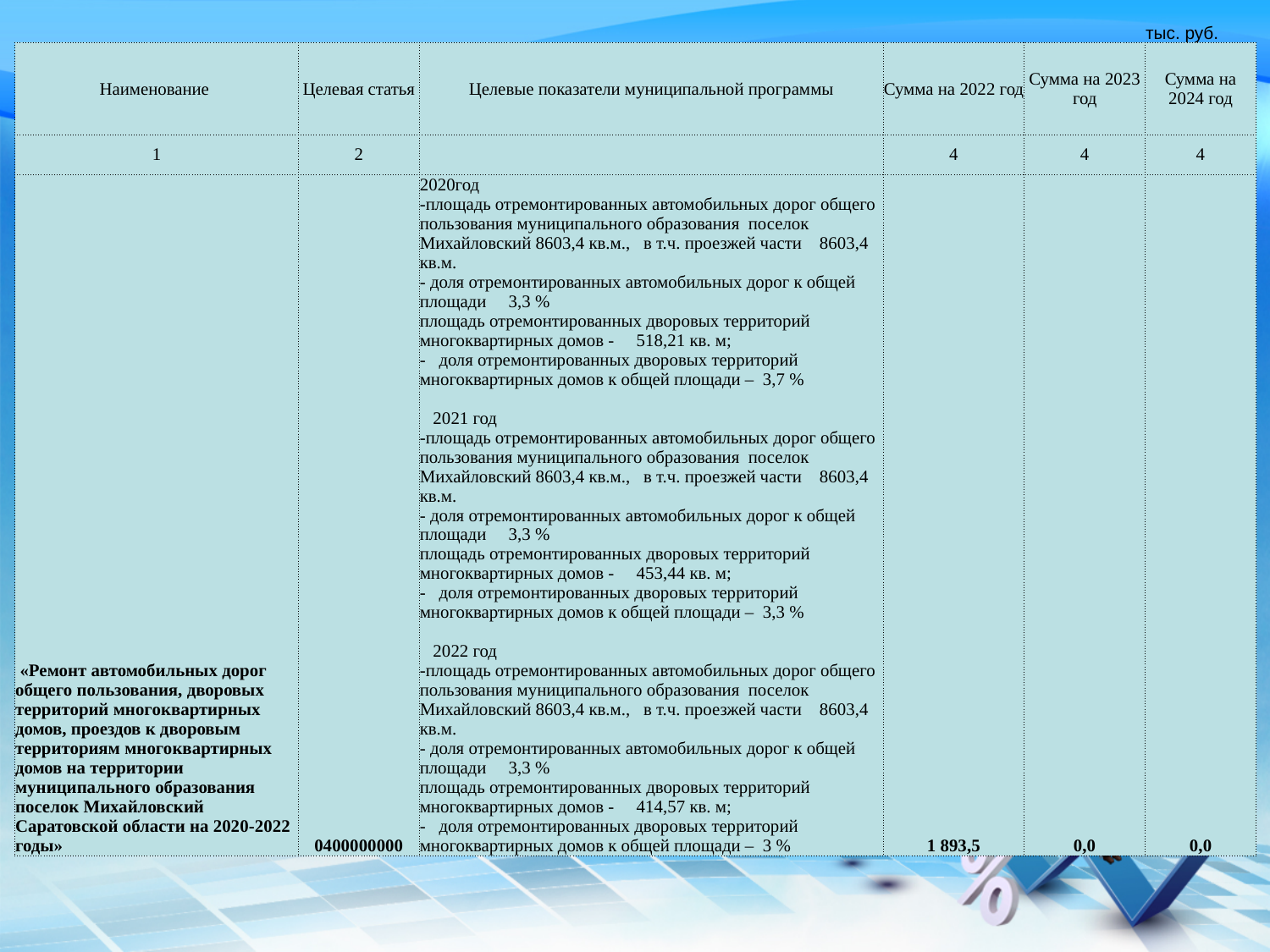

|  |  |  |  |  |  |
| --- | --- | --- | --- | --- | --- |
|  |  |  |  |  | тыс. руб. |
| Наименование | Целевая статья | Целевые показатели муниципальной программы | Сумма на 2022 год | Сумма на 2023 год | Сумма на 2024 год |
| 1 | 2 |  | 4 | 4 | 4 |
| «Ремонт автомобильных дорог общего пользования, дворовых территорий многоквартирных домов, проездов к дворовым территориям многоквартирных домов на территории муниципального образования поселок Михайловский Саратовской области на 2020-2022 годы» | 0400000000 | 2020год -площадь отремонтированных автомобильных дорог общего пользования муниципального образования поселок Михайловский 8603,4 кв.м., в т.ч. проезжей части 8603,4 кв.м. - доля отремонтированных автомобильных дорог к общей площади 3,3 % площадь отремонтированных дворовых территорий многоквартирных домов - 518,21 кв. м; - доля отремонтированных дворовых территорий многоквартирных домов к общей площади – 3,7 % 2021 год -площадь отремонтированных автомобильных дорог общего пользования муниципального образования поселок Михайловский 8603,4 кв.м., в т.ч. проезжей части 8603,4 кв.м. - доля отремонтированных автомобильных дорог к общей площади 3,3 % площадь отремонтированных дворовых территорий многоквартирных домов - 453,44 кв. м; - доля отремонтированных дворовых территорий многоквартирных домов к общей площади – 3,3 %   2022 год -площадь отремонтированных автомобильных дорог общего пользования муниципального образования поселок Михайловский 8603,4 кв.м., в т.ч. проезжей части 8603,4 кв.м. - доля отремонтированных автомобильных дорог к общей площади 3,3 % площадь отремонтированных дворовых территорий многоквартирных домов - 414,57 кв. м; - доля отремонтированных дворовых территорий многоквартирных домов к общей площади – 3 % | 1 893,5 | 0,0 | 0,0 |